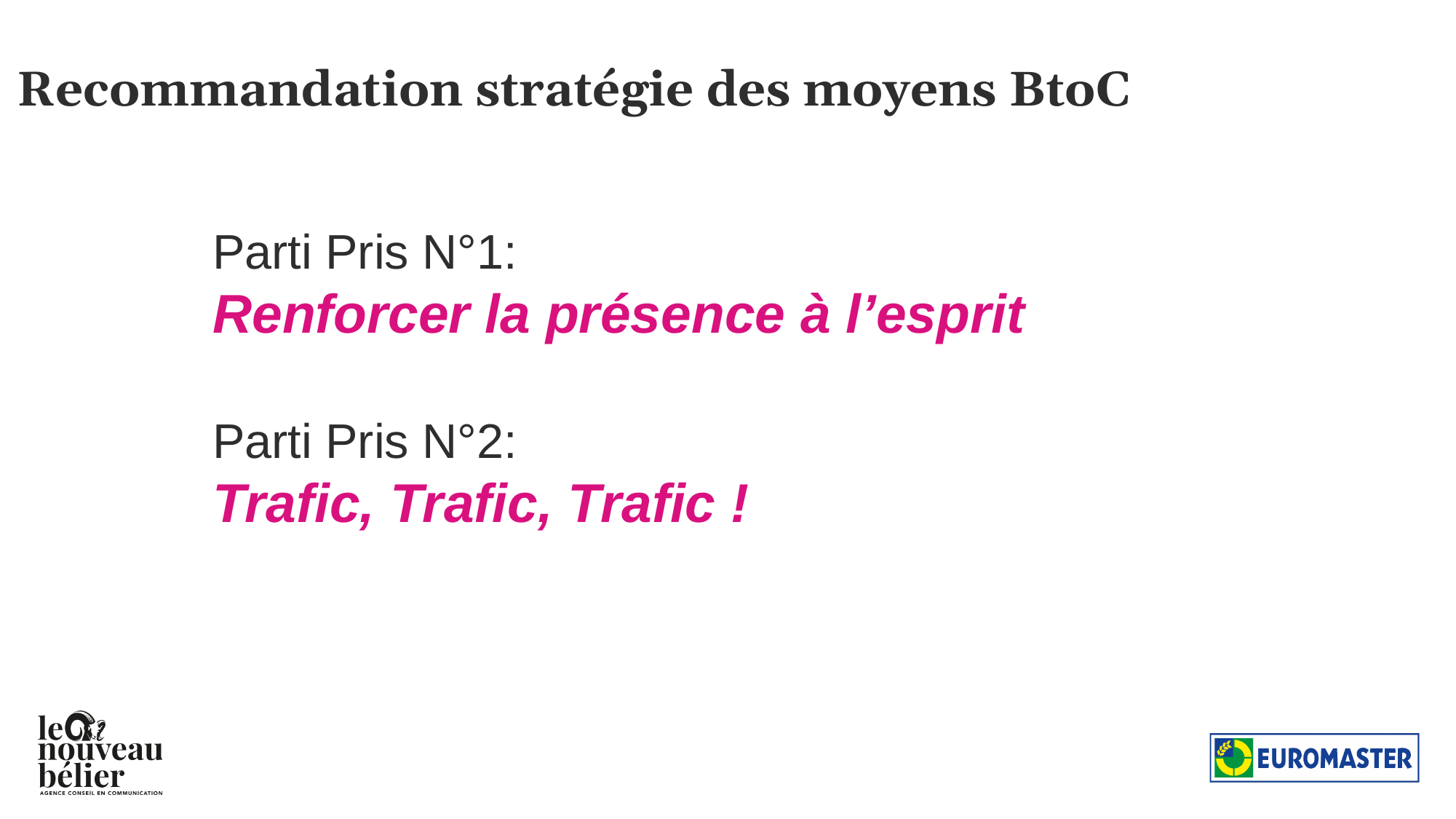

# Recommandation stratégie des moyens BtoC
Parti Pris N°1:
Renforcer la présence à l’esprit
Parti Pris N°2:
Trafic, Trafic, Trafic !